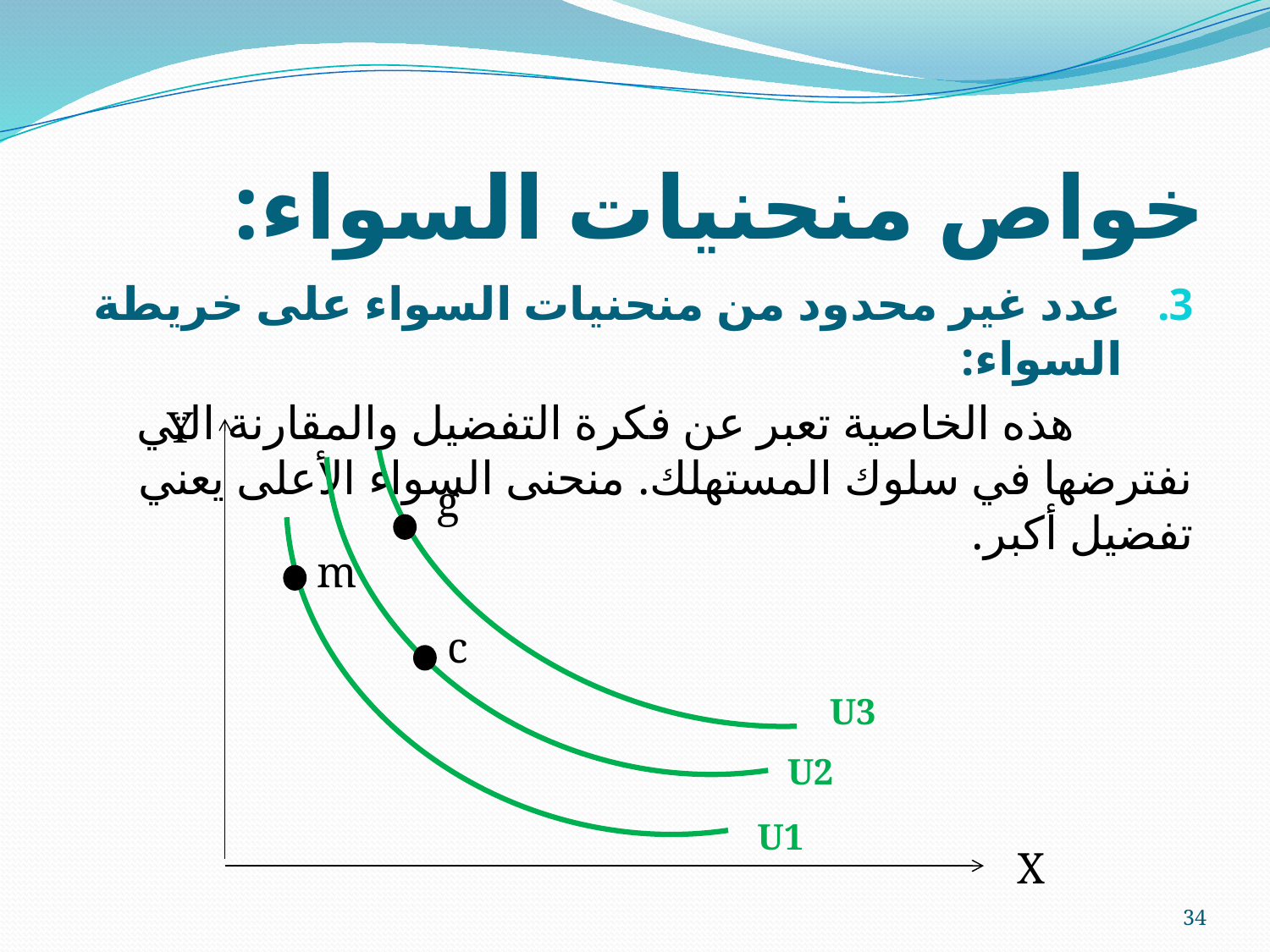

# خواص منحنيات السواء:

عدد غير محدود من منحنيات السواء على خريطة السواء:
          هذه الخاصية تعبر عن فكرة التفضيل والمقارنة التي نفترضها في سلوك المستهلك. منحنى السواء الأعلى يعني تفضيل أكبر.

Y
g

m

c

U3
U2
U1
X
34